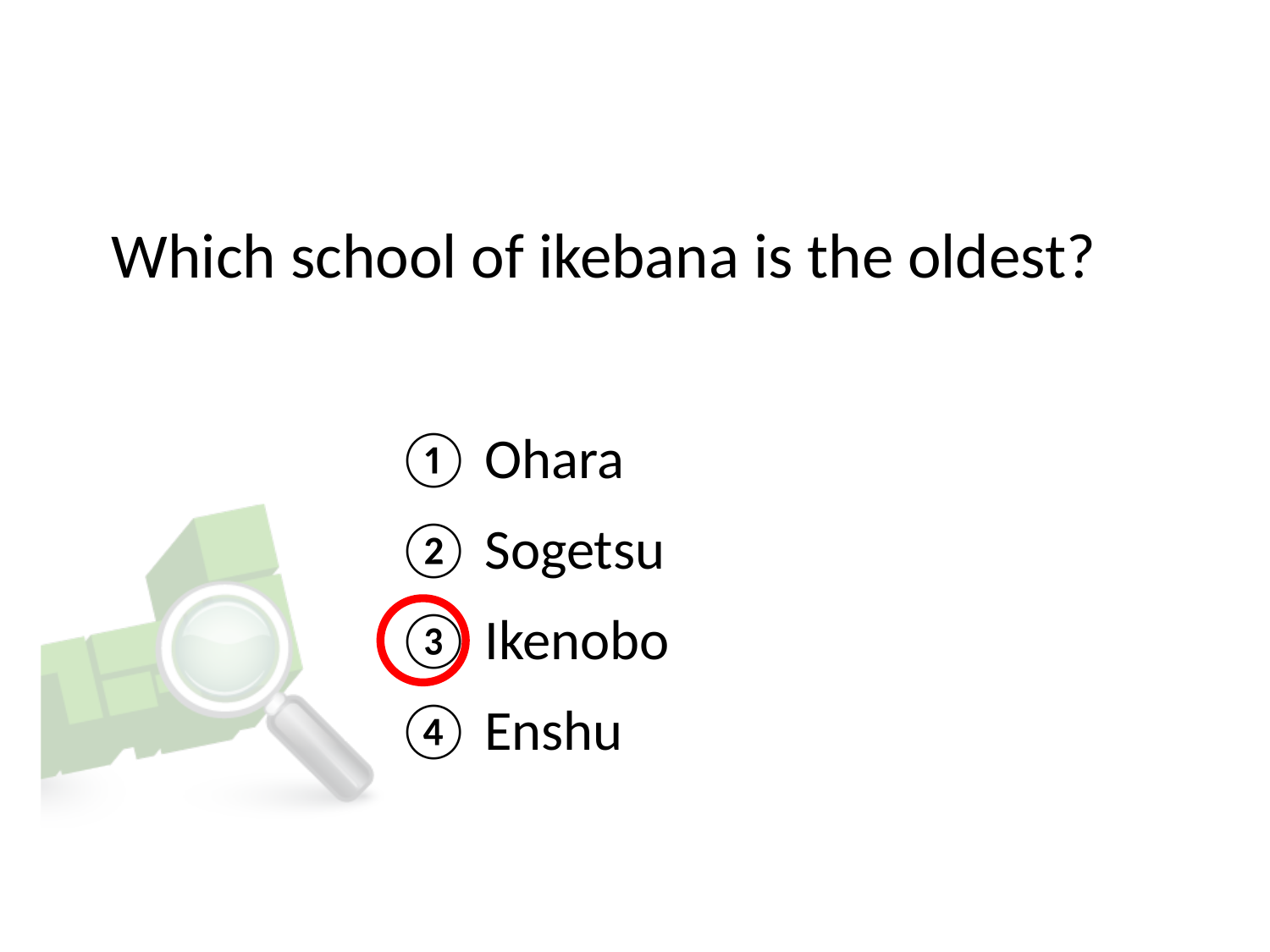

# Which school of ikebana is the oldest?
① Ohara
② Sogetsu
③ Ikenobo
④ Enshu